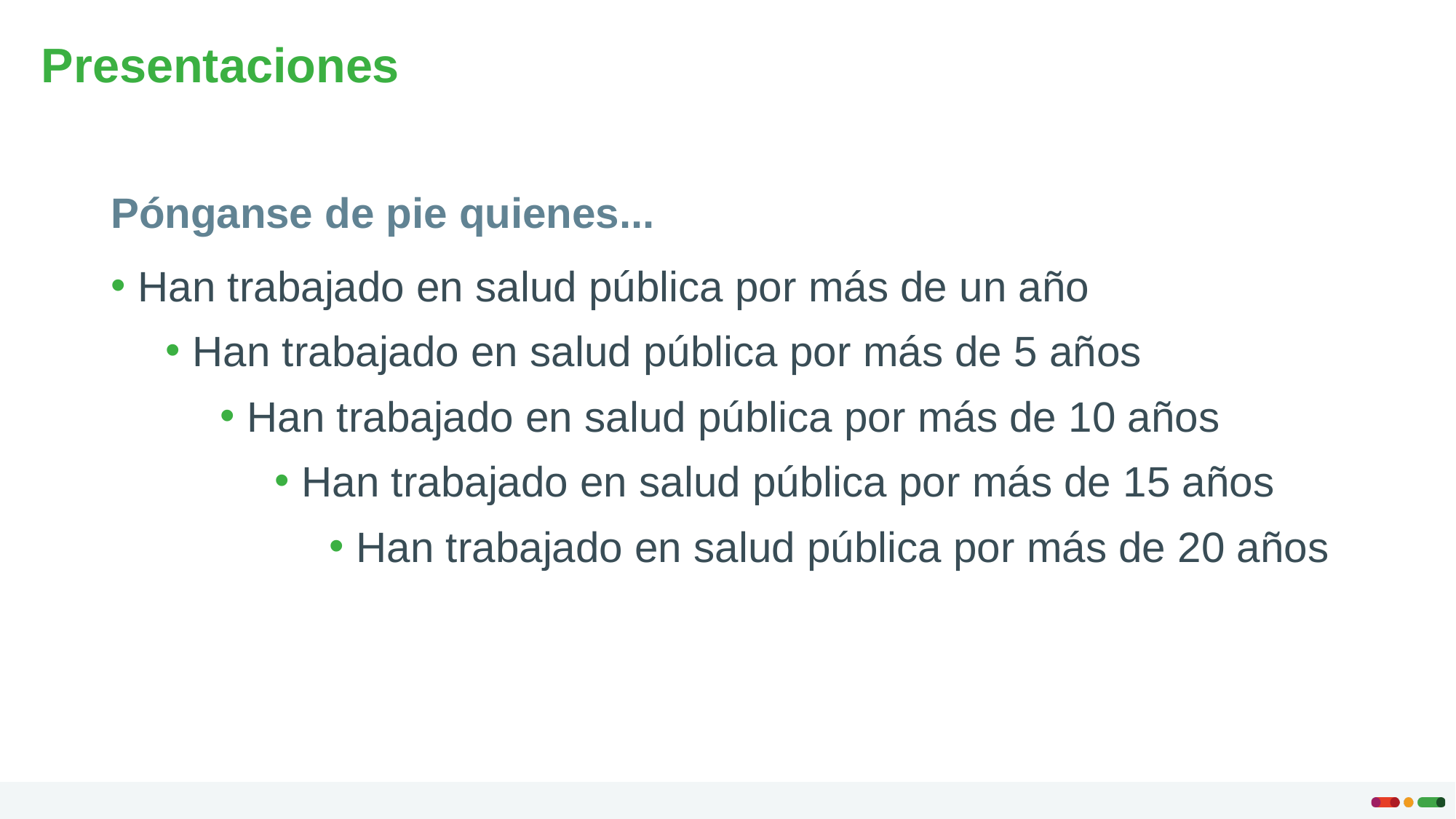

# Presentaciones
Pónganse de pie quienes...
Han trabajado en salud pública por más de un año
Han trabajado en salud pública por más de 5 años
Han trabajado en salud pública por más de 10 años
Han trabajado en salud pública por más de 15 años
Han trabajado en salud pública por más de 20 años